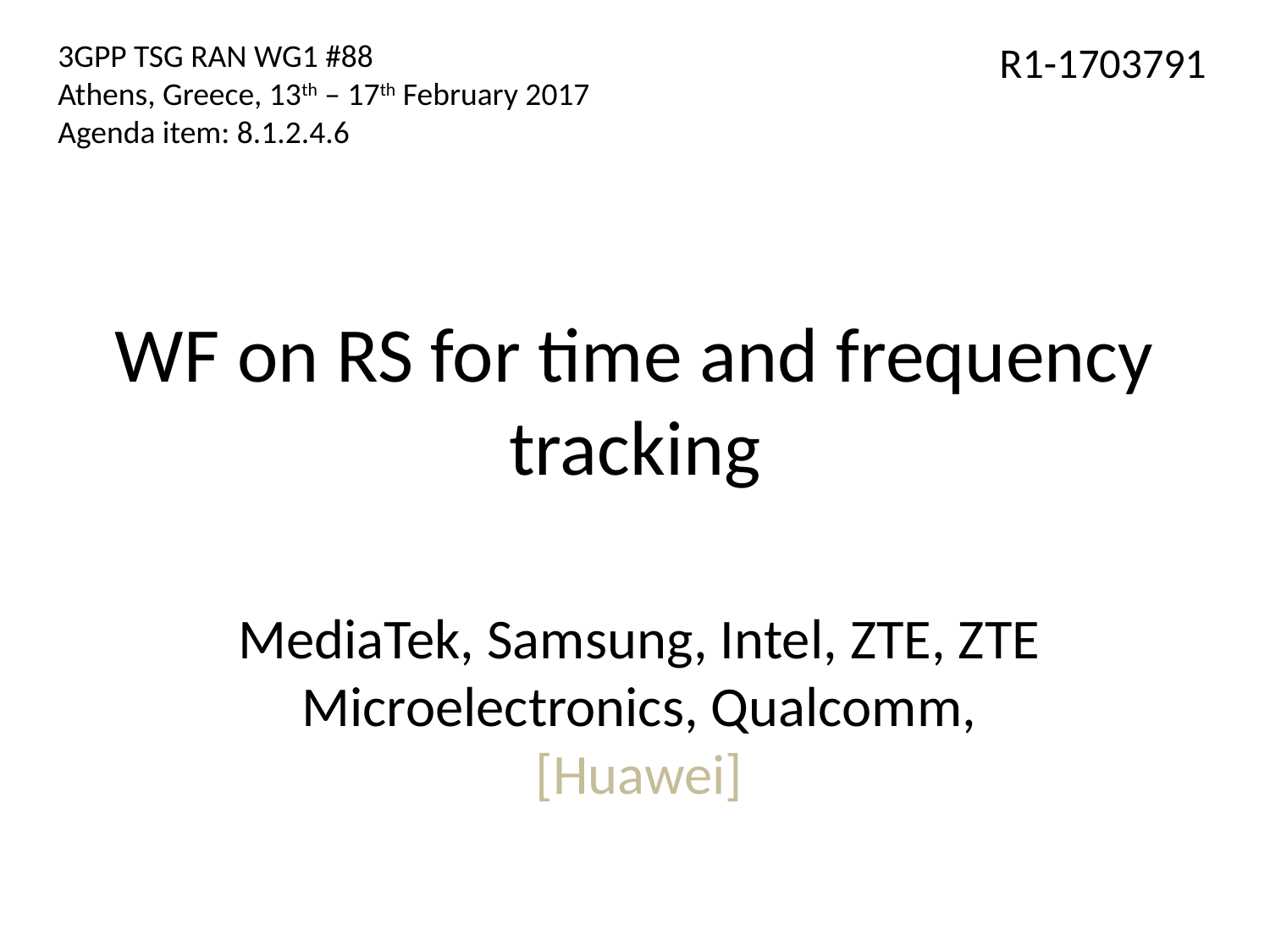

3GPP TSG RAN WG1 #88
Athens, Greece, 13th – 17th February 2017
Agenda item: 8.1.2.4.6
R1-1703791
# WF on RS for time and frequency tracking
MediaTek, Samsung, Intel, ZTE, ZTE Microelectronics, Qualcomm, [Huawei]